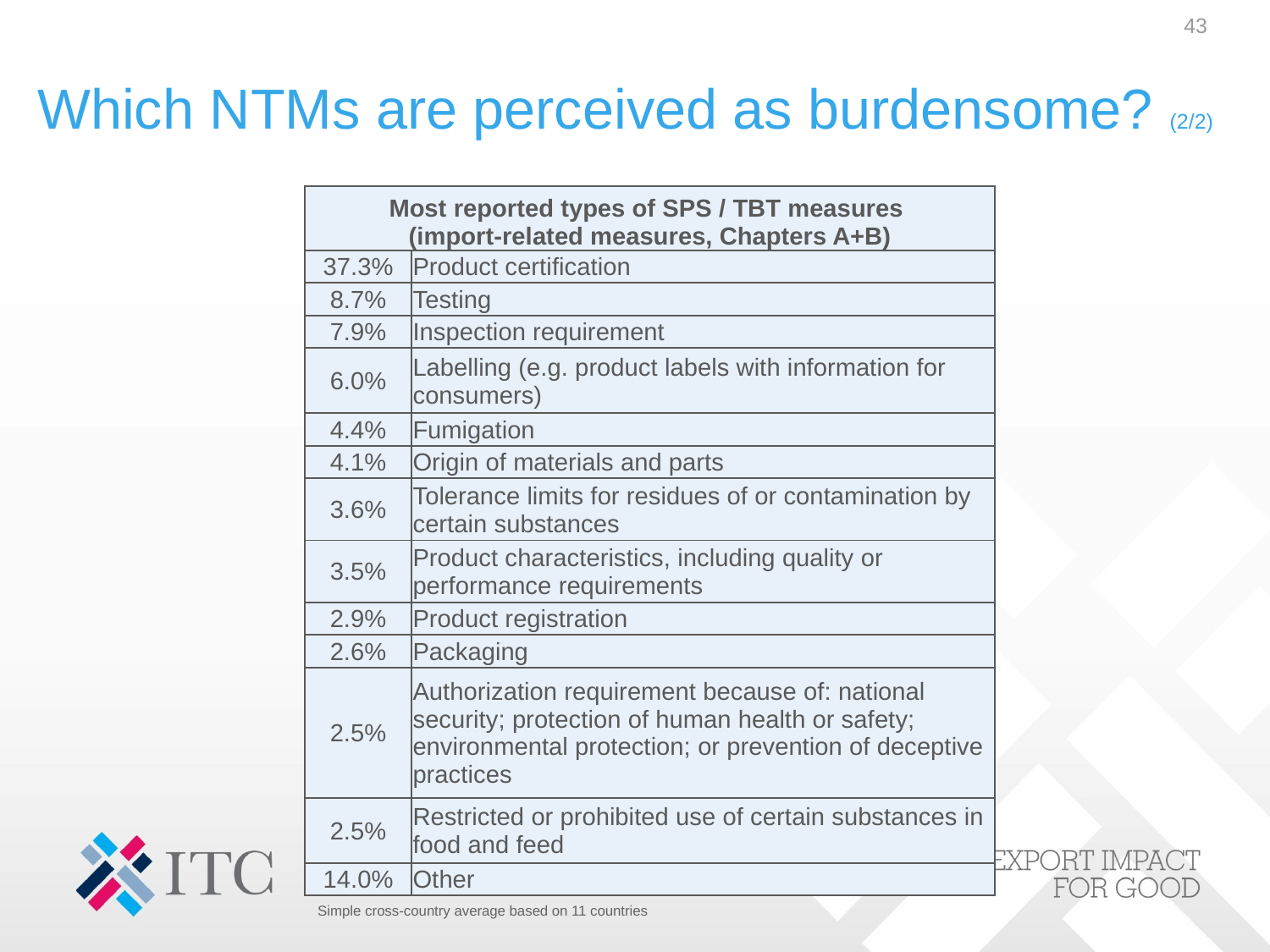

43
Which NTMs are perceived as burdensome? (2/2)
| Most reported types of SPS / TBT measures (import-related measures, Chapters A+B) |  |
| --- | --- |
| 37.3% | Product certification |
| 8.7% | Testing |
| 7.9% | Inspection requirement |
| 6.0% | Labelling (e.g. product labels with information for consumers) |
| 4.4% | Fumigation |
| 4.1% | Origin of materials and parts |
| 3.6% | Tolerance limits for residues of or contamination by certain substances |
| 3.5% | Product characteristics, including quality or performance requirements |
| 2.9% | Product registration |
| 2.6% | Packaging |
| 2.5% | Authorization requirement because of: national security; protection of human health or safety; environmental protection; or prevention of deceptive practices |
| 2.5% | Restricted or prohibited use of certain substances in food and feed |
| 14.0% | Other |
Simple cross-country average based on 11 countries